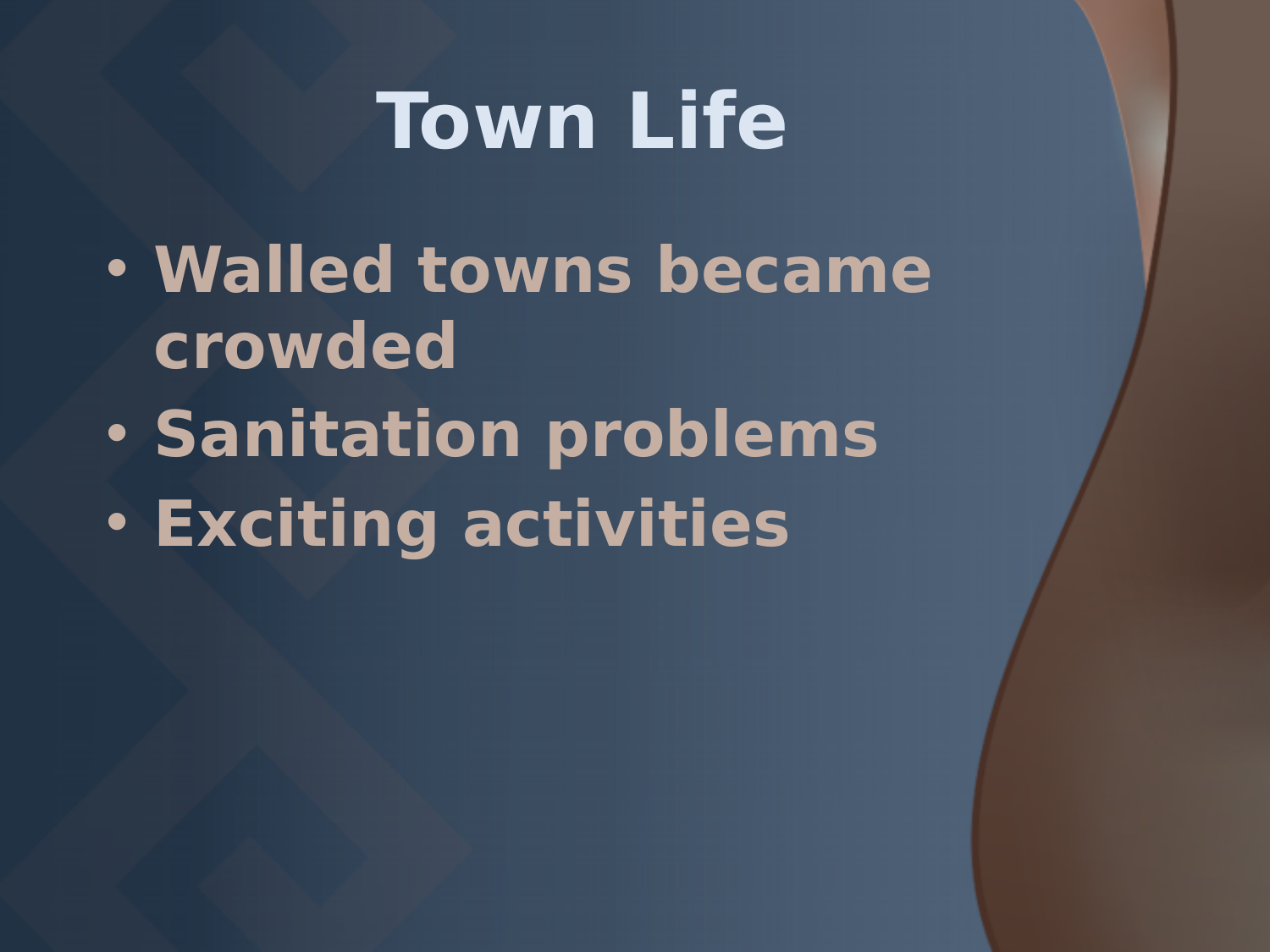

# Town Life
Walled towns became crowded
Sanitation problems
Exciting activities